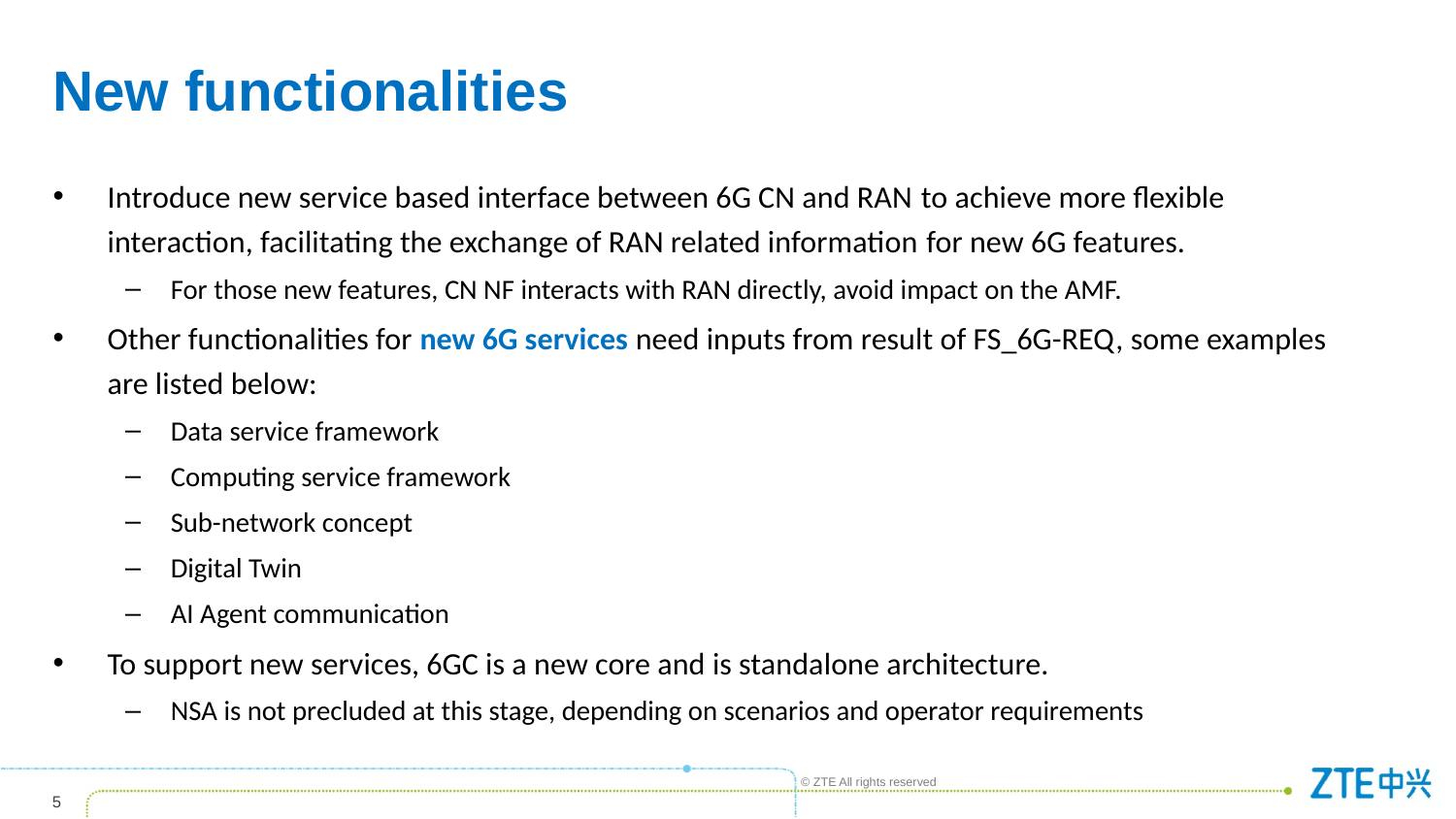

# New functionalities
Introduce new service based interface between 6G CN and RAN to achieve more flexible interaction, facilitating the exchange of RAN related information for new 6G features.
For those new features, CN NF interacts with RAN directly, avoid impact on the AMF.
Other functionalities for new 6G services need inputs from result of FS_6G-REQ, some examples are listed below:
Data service framework
Computing service framework
Sub-network concept
Digital Twin
AI Agent communication
To support new services, 6GC is a new core and is standalone architecture.
NSA is not precluded at this stage, depending on scenarios and operator requirements